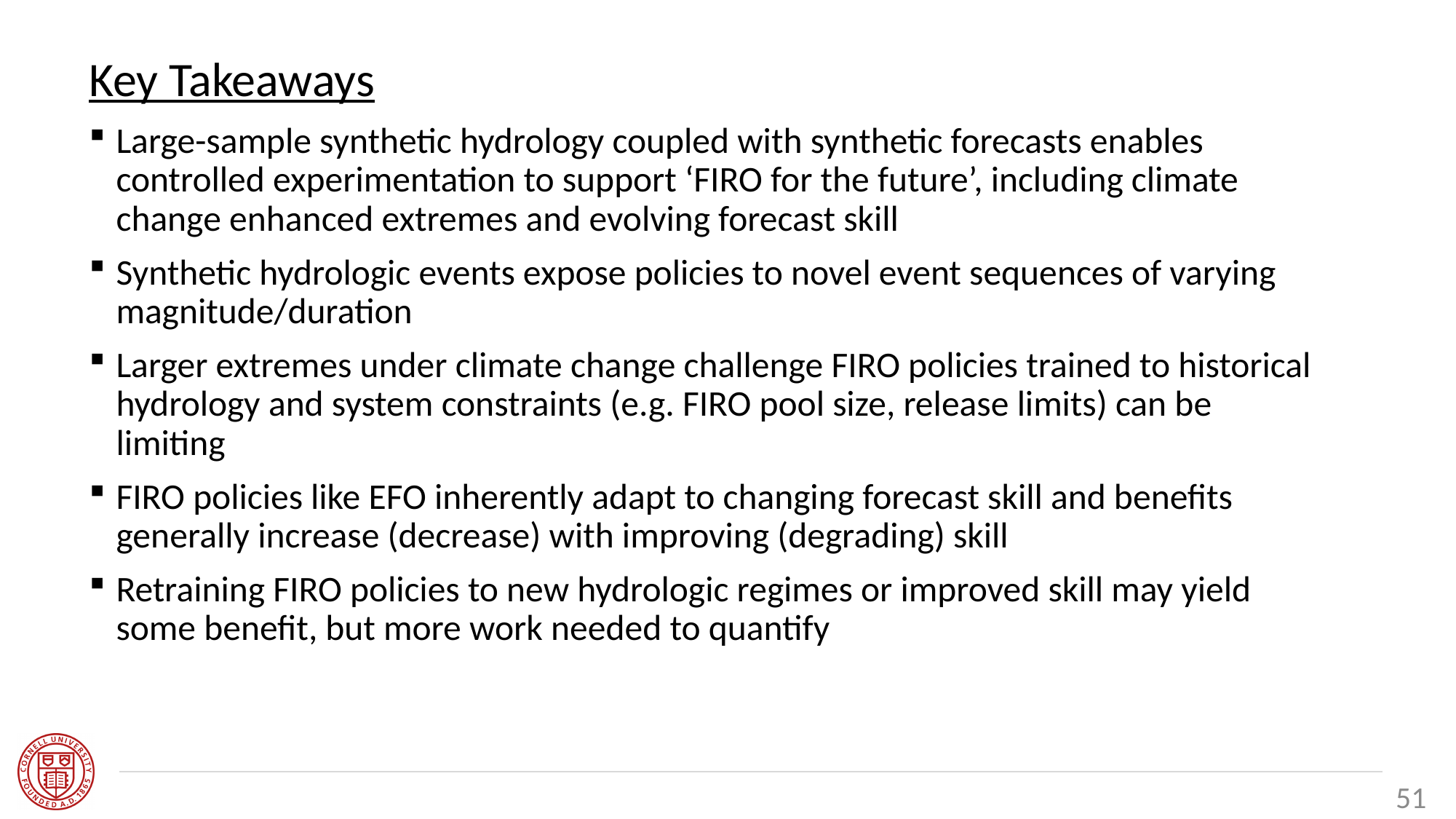

Key Takeaways
Large-sample synthetic hydrology coupled with synthetic forecasts enables controlled experimentation to support ‘FIRO for the future’, including climate change enhanced extremes and evolving forecast skill
Synthetic hydrologic events expose policies to novel event sequences of varying magnitude/duration
Larger extremes under climate change challenge FIRO policies trained to historical hydrology and system constraints (e.g. FIRO pool size, release limits) can be limiting
FIRO policies like EFO inherently adapt to changing forecast skill and benefits generally increase (decrease) with improving (degrading) skill
Retraining FIRO policies to new hydrologic regimes or improved skill may yield some benefit, but more work needed to quantify
51